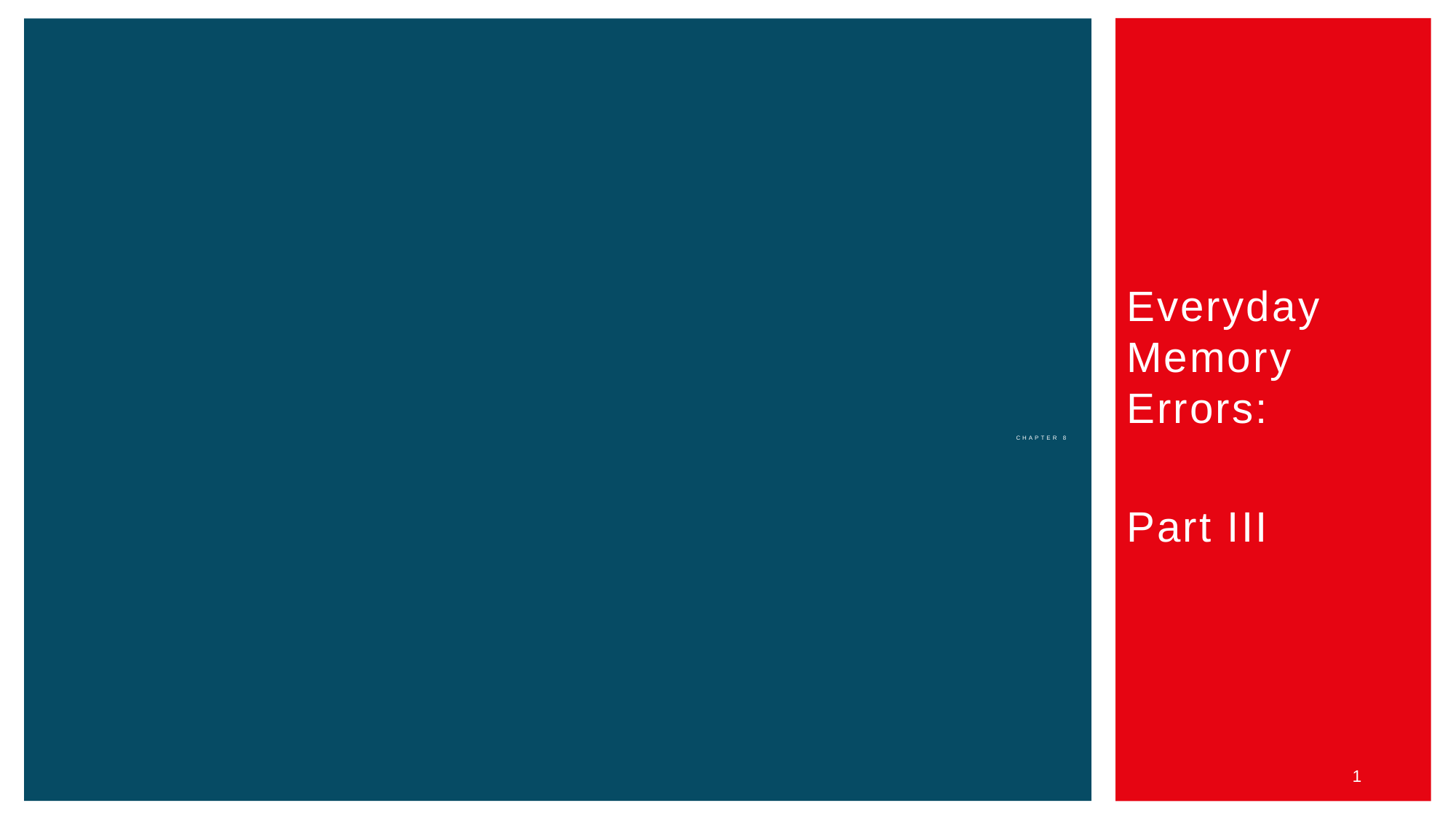

Everyday Memory Errors:

Part III
# Chapter 8

1